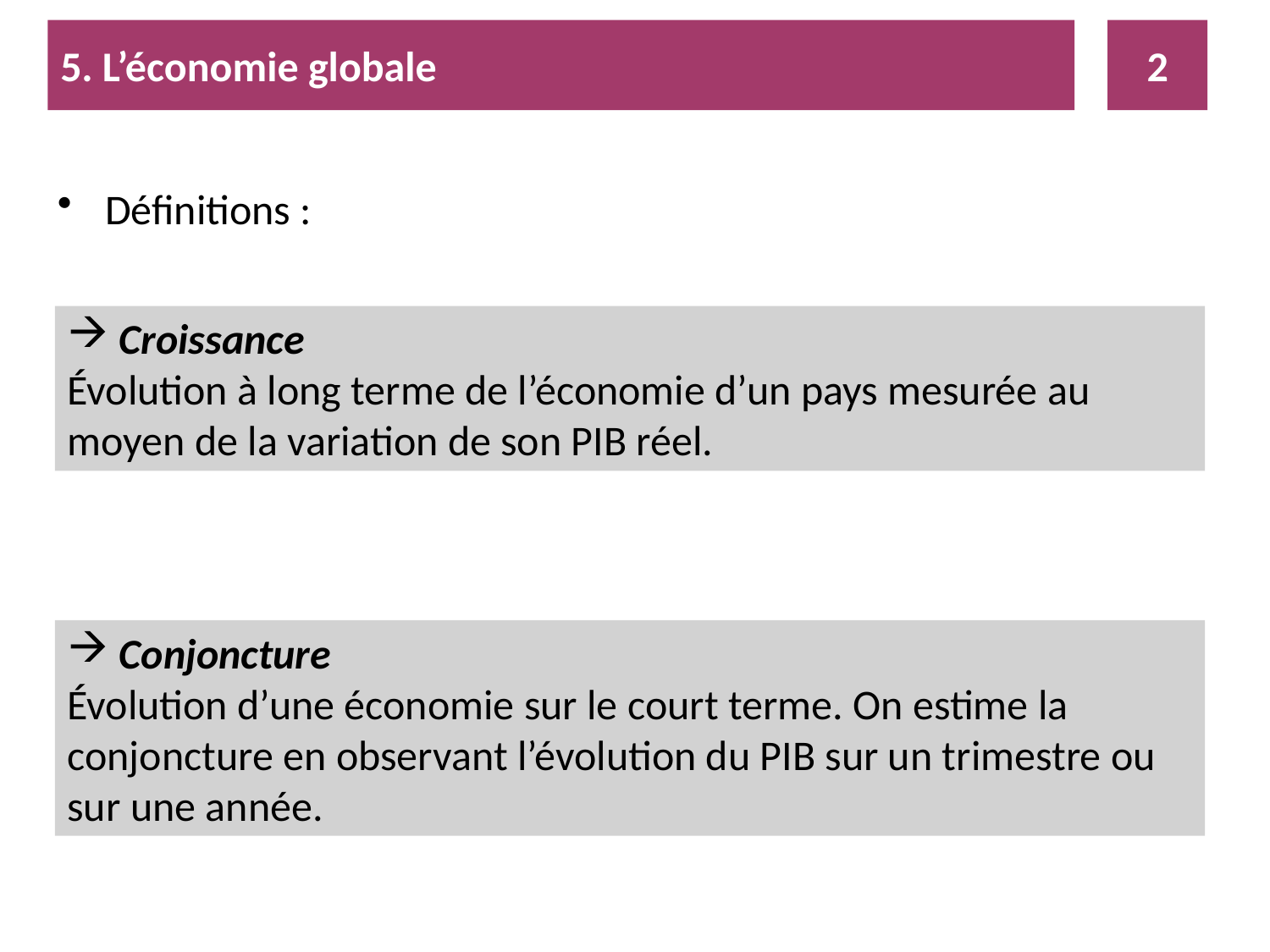

5. L’économie globale
2
Définitions :
 Croissance
Évolution à long terme de l’économie d’un pays mesurée au moyen de la variation de son PIB réel.
 Conjoncture
Évolution d’une économie sur le court terme. On estime la conjoncture en observant l’évolution du PIB sur un trimestre ou sur une année.